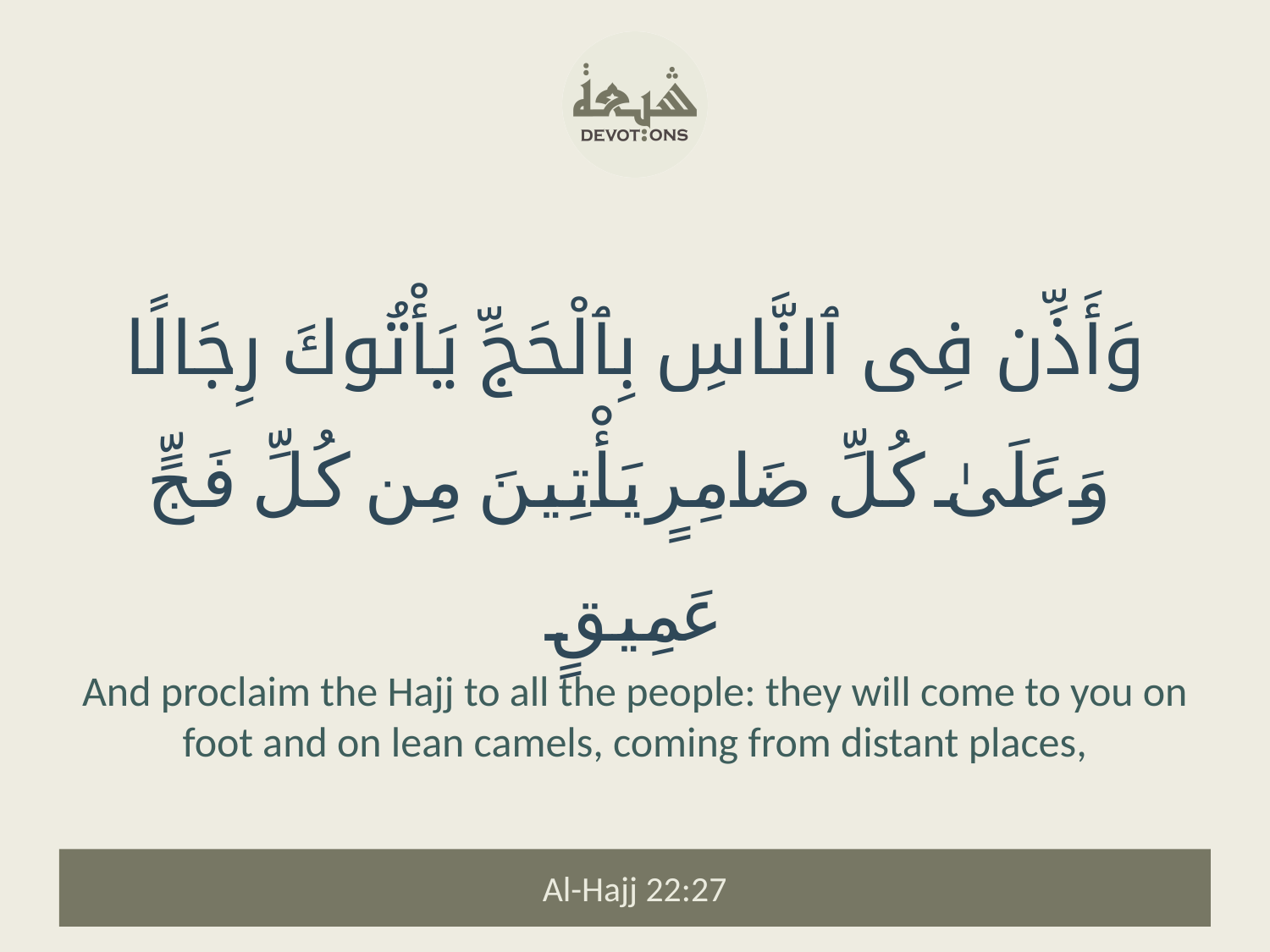

وَأَذِّن فِى ٱلنَّاسِ بِٱلْحَجِّ يَأْتُوكَ رِجَالًا وَعَلَىٰ كُلِّ ضَامِرٍ يَأْتِينَ مِن كُلِّ فَجٍّ عَمِيقٍ
And proclaim the Hajj to all the people: they will come to you on foot and on lean camels, coming from distant places,
Al-Hajj 22:27